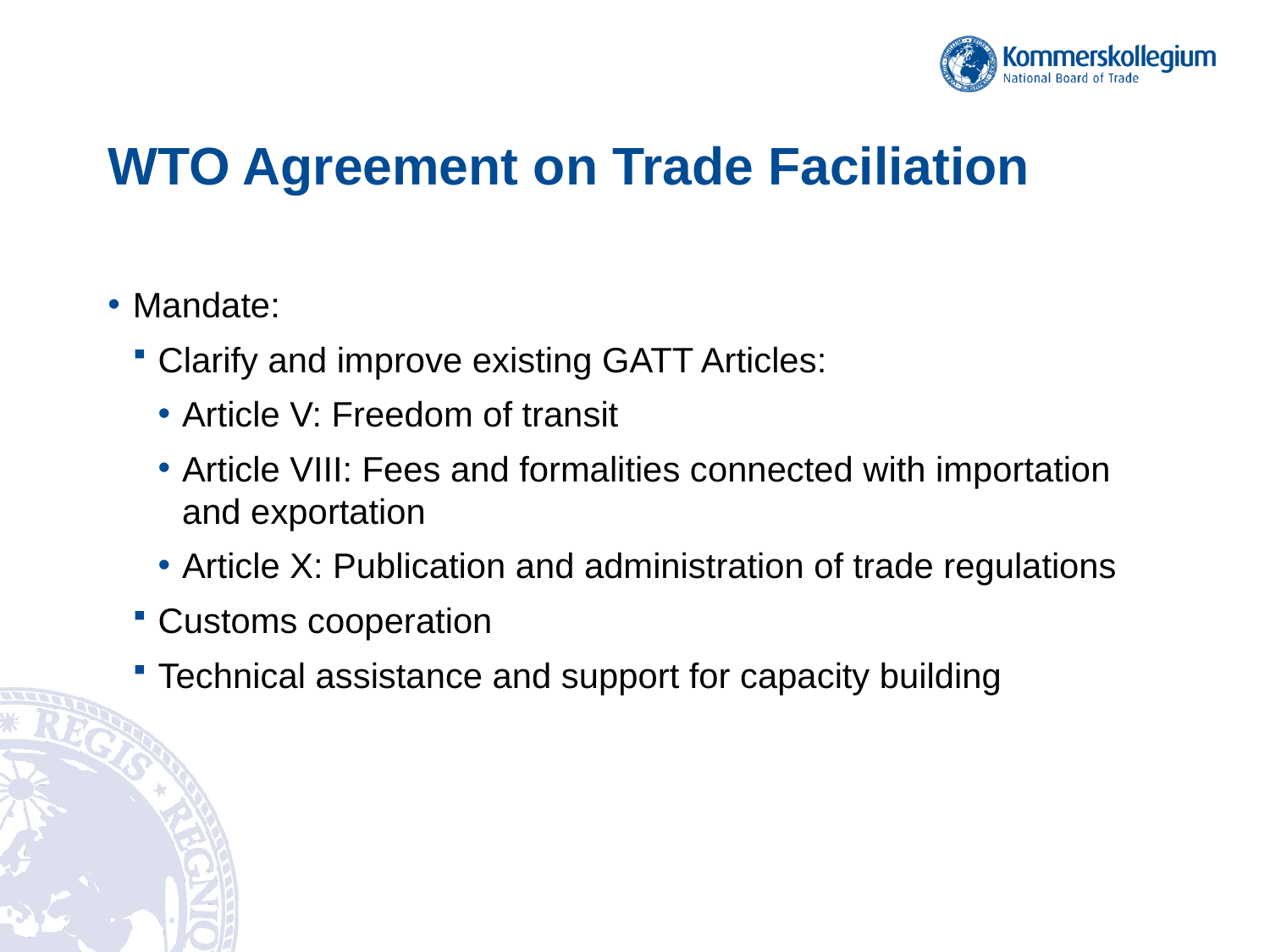

# WTO Agreement on Trade Faciliation
Mandate:
Clarify and improve existing GATT Articles:
Article V: Freedom of transit
Article VIII: Fees and formalities connected with importation and exportation
Article X: Publication and administration of trade regulations
Customs cooperation
Technical assistance and support for capacity building